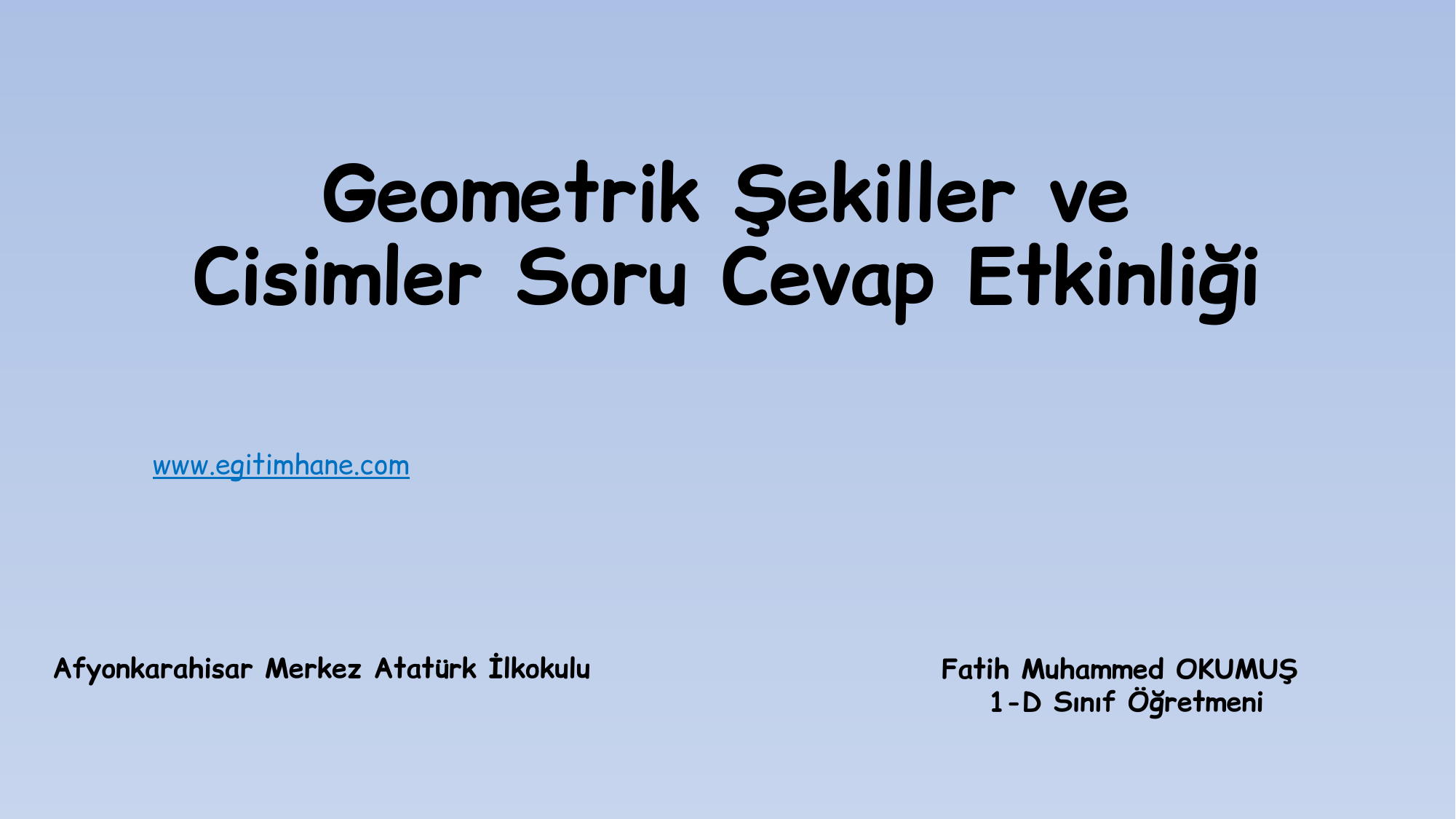

# Geometrik Şekiller ve Cisimler Soru Cevap Etkinliği
www.egitimhane.com
Afyonkarahisar Merkez Atatürk İlkokulu
Fatih Muhammed OKUMUŞ
    1-D Sınıf Öğretmeni